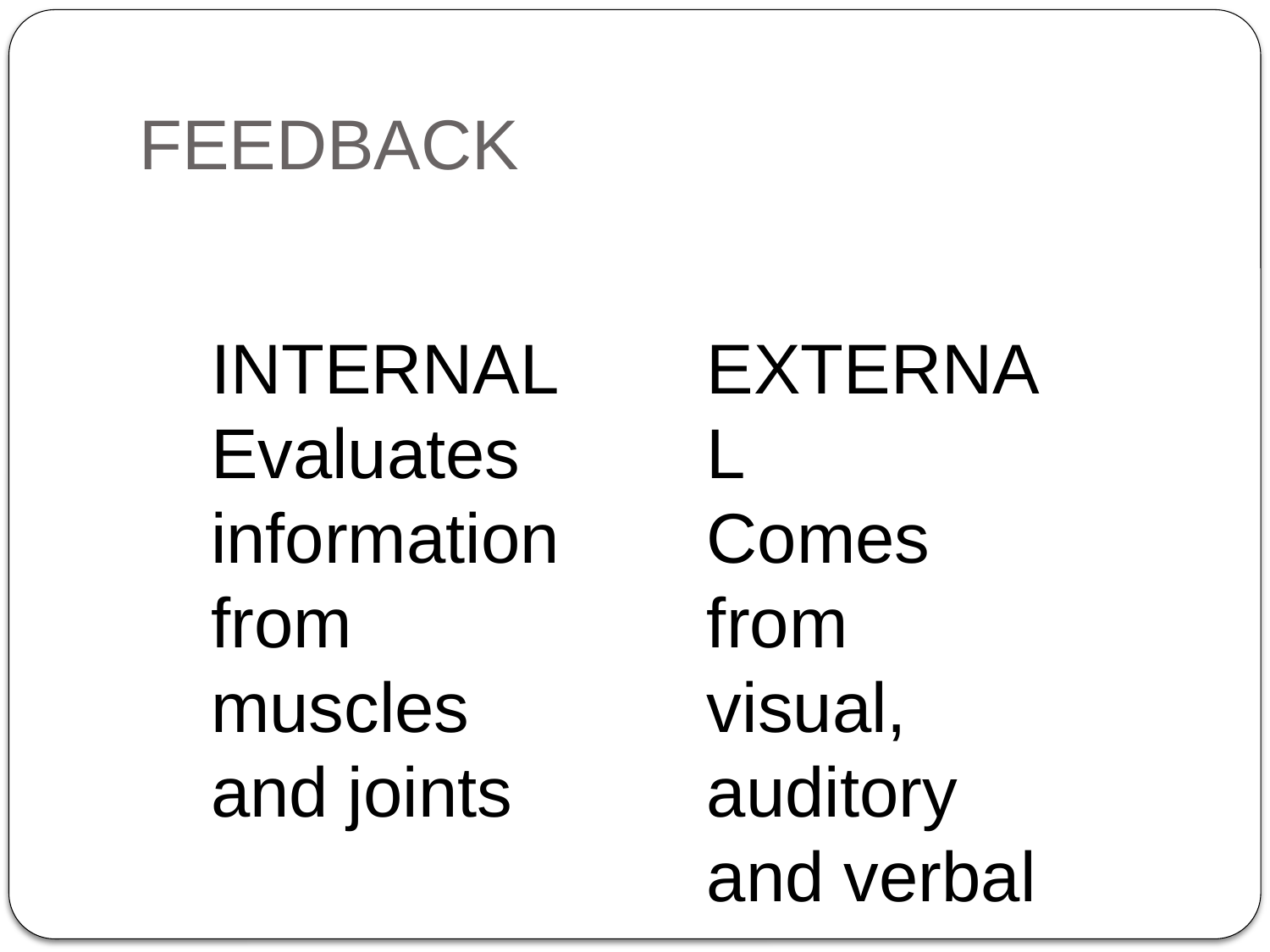

# FEEDBACK
INTERNAL
Evaluates information from muscles and joints
EXTERNAL
Comes from visual, auditory and verbal